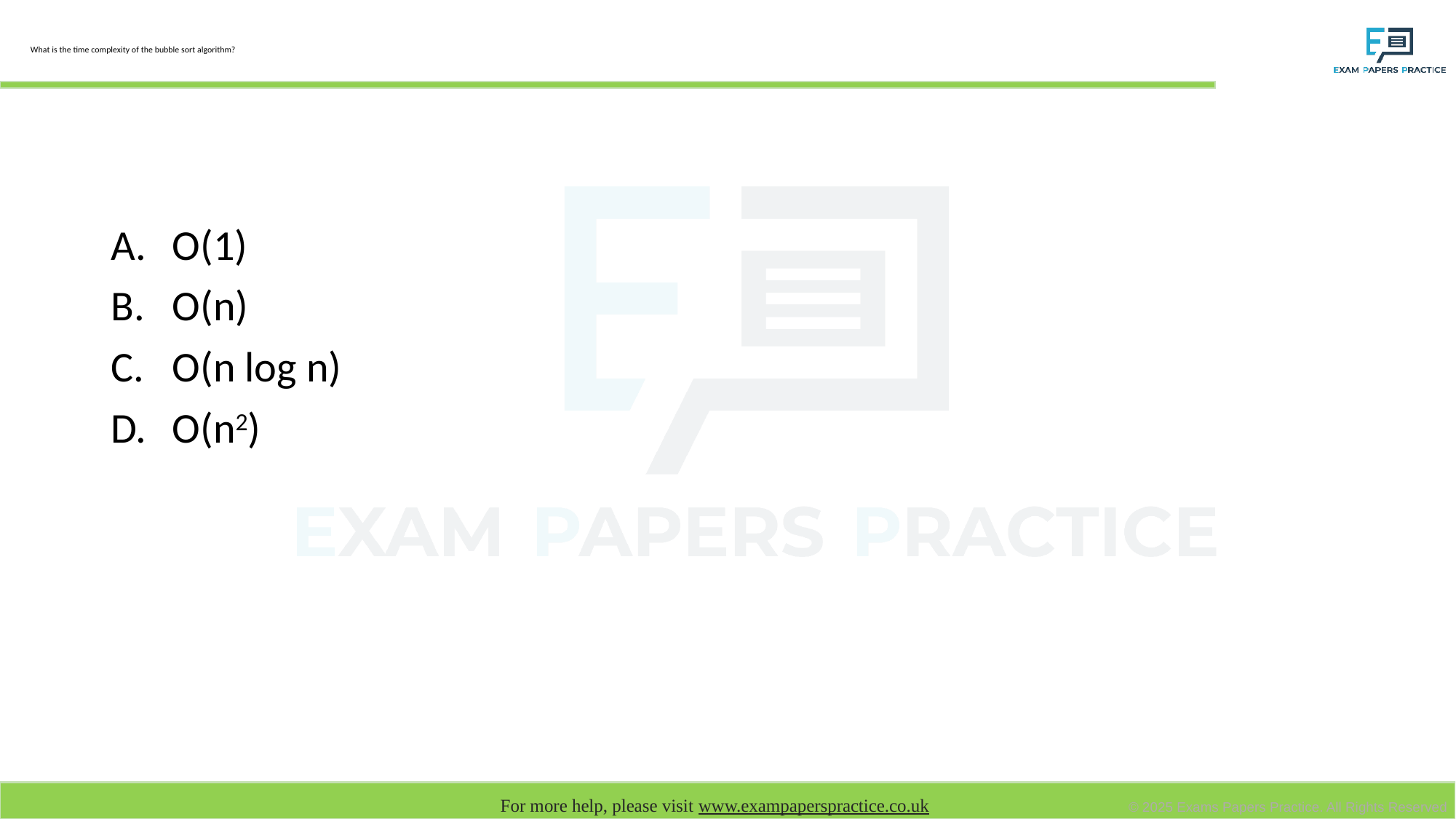

# What is the time complexity of the bubble sort algorithm?
O(1)
O(n)
O(n log n)
O(n2)